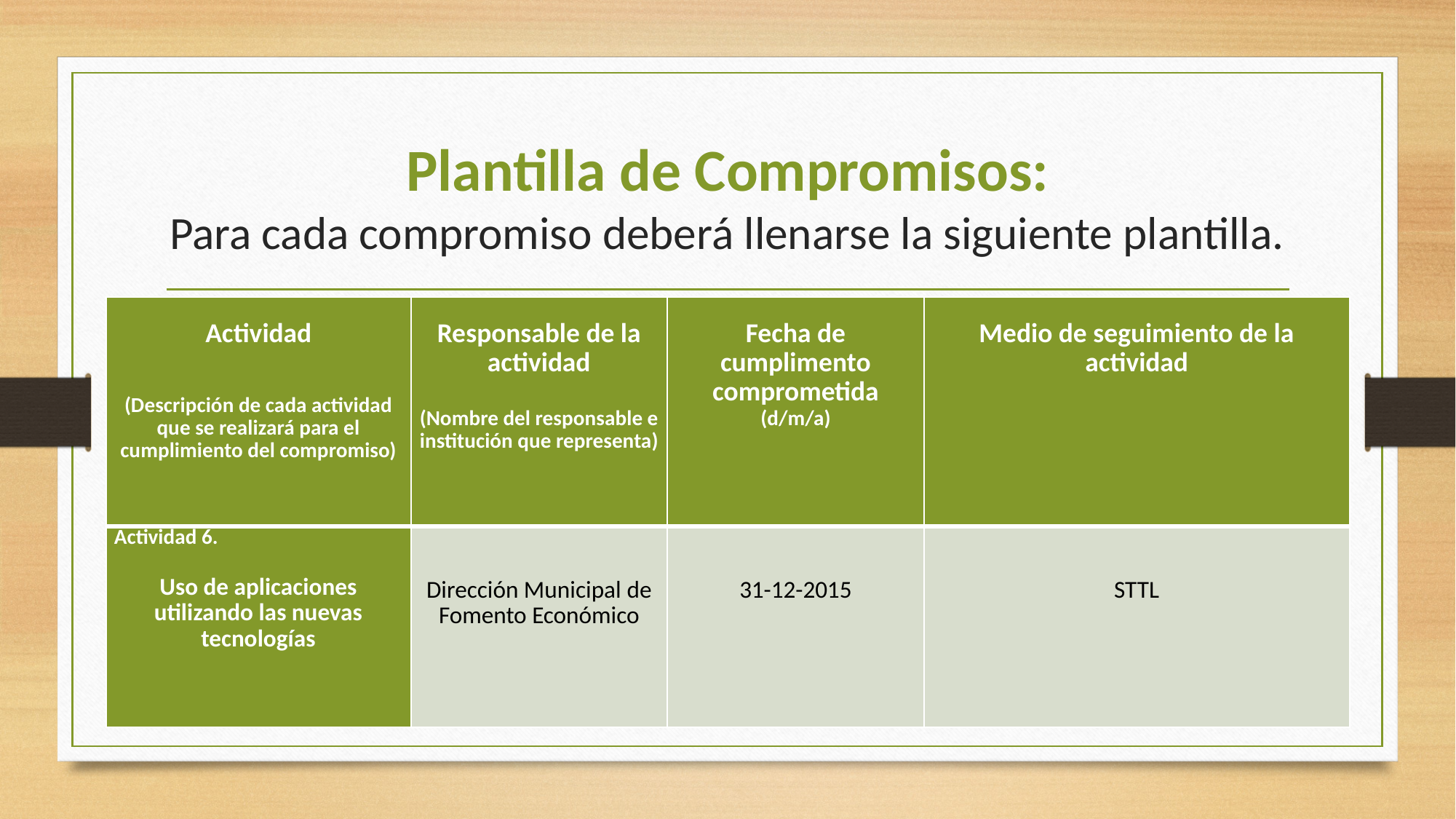

# Plantilla de Compromisos: Para cada compromiso deberá llenarse la siguiente plantilla.
| Actividad     (Descripción de cada actividad que se realizará para el cumplimiento del compromiso) | Responsable de la actividad   (Nombre del responsable e institución que representa) | Fecha de cumplimento comprometida (d/m/a) | Medio de seguimiento de la actividad |
| --- | --- | --- | --- |
| Actividad 6.   Uso de aplicaciones utilizando las nuevas tecnologías | Dirección Municipal de Fomento Económico | 31-12-2015 | STTL |